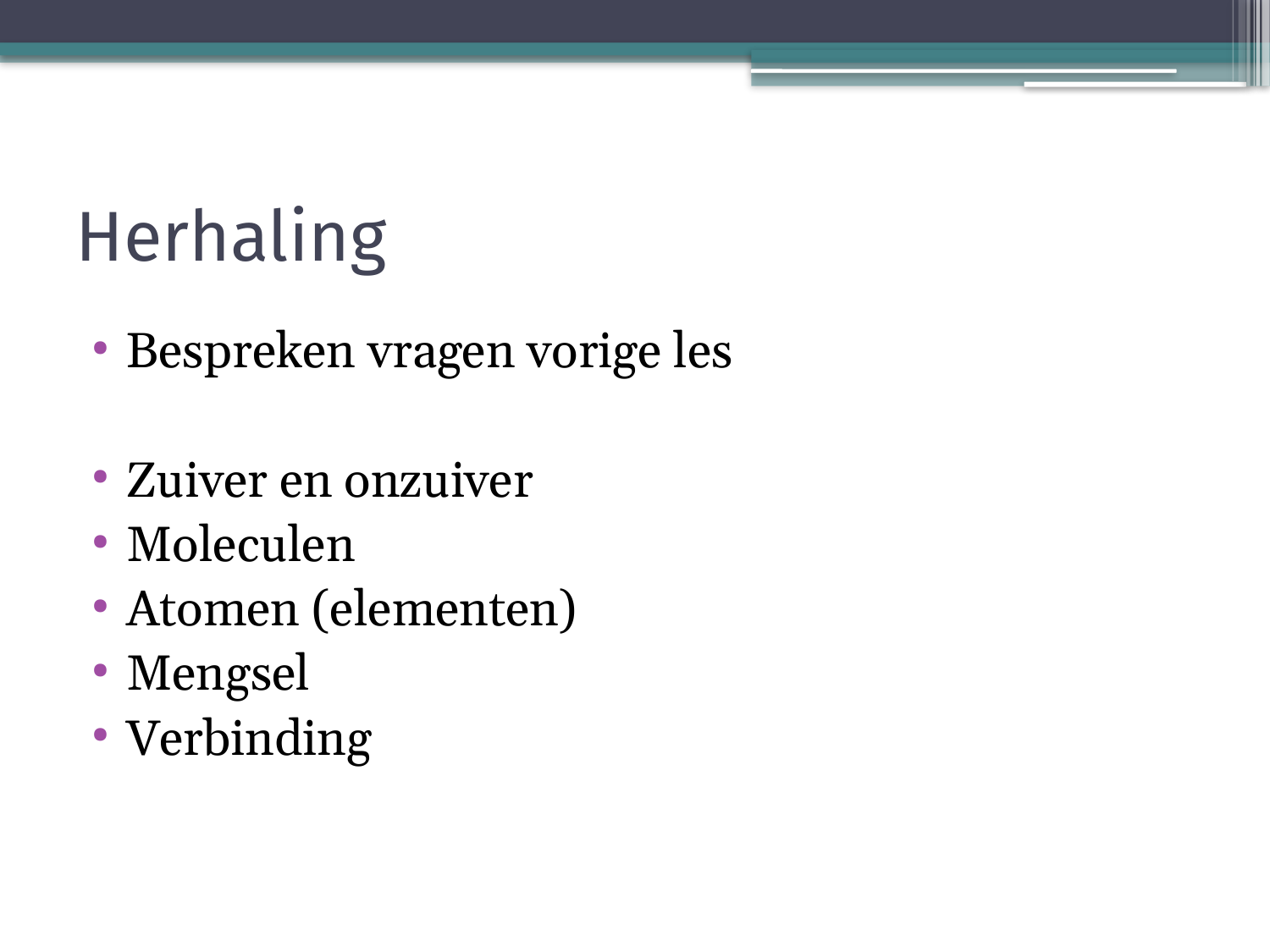

# Herhaling
Bespreken vragen vorige les

Zuiver en onzuiver
Moleculen
Atomen (elementen)
Mengsel
Verbinding